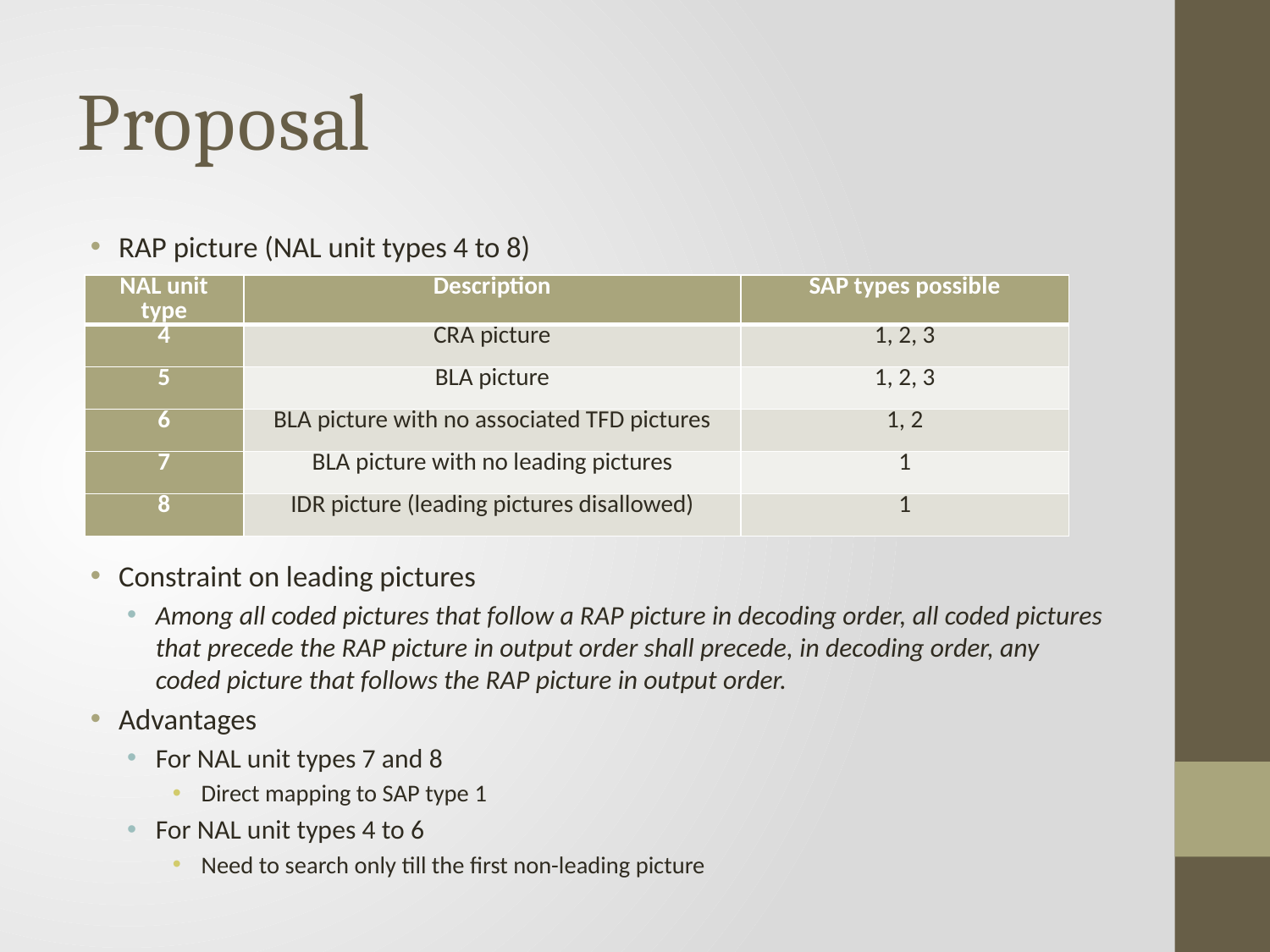

# Proposal
RAP picture (NAL unit types 4 to 8)

Constraint on leading pictures
Among all coded pictures that follow a RAP picture in decoding order, all coded pictures that precede the RAP picture in output order shall precede, in decoding order, any coded picture that follows the RAP picture in output order.
Advantages
For NAL unit types 7 and 8
Direct mapping to SAP type 1
For NAL unit types 4 to 6
Need to search only till the first non-leading picture
| NAL unit type | Description | SAP types possible |
| --- | --- | --- |
| 4 | CRA picture | 1, 2, 3 |
| 5 | BLA picture | 1, 2, 3 |
| 6 | BLA picture with no associated TFD pictures | 1, 2 |
| 7 | BLA picture with no leading pictures | 1 |
| 8 | IDR picture (leading pictures disallowed) | 1 |